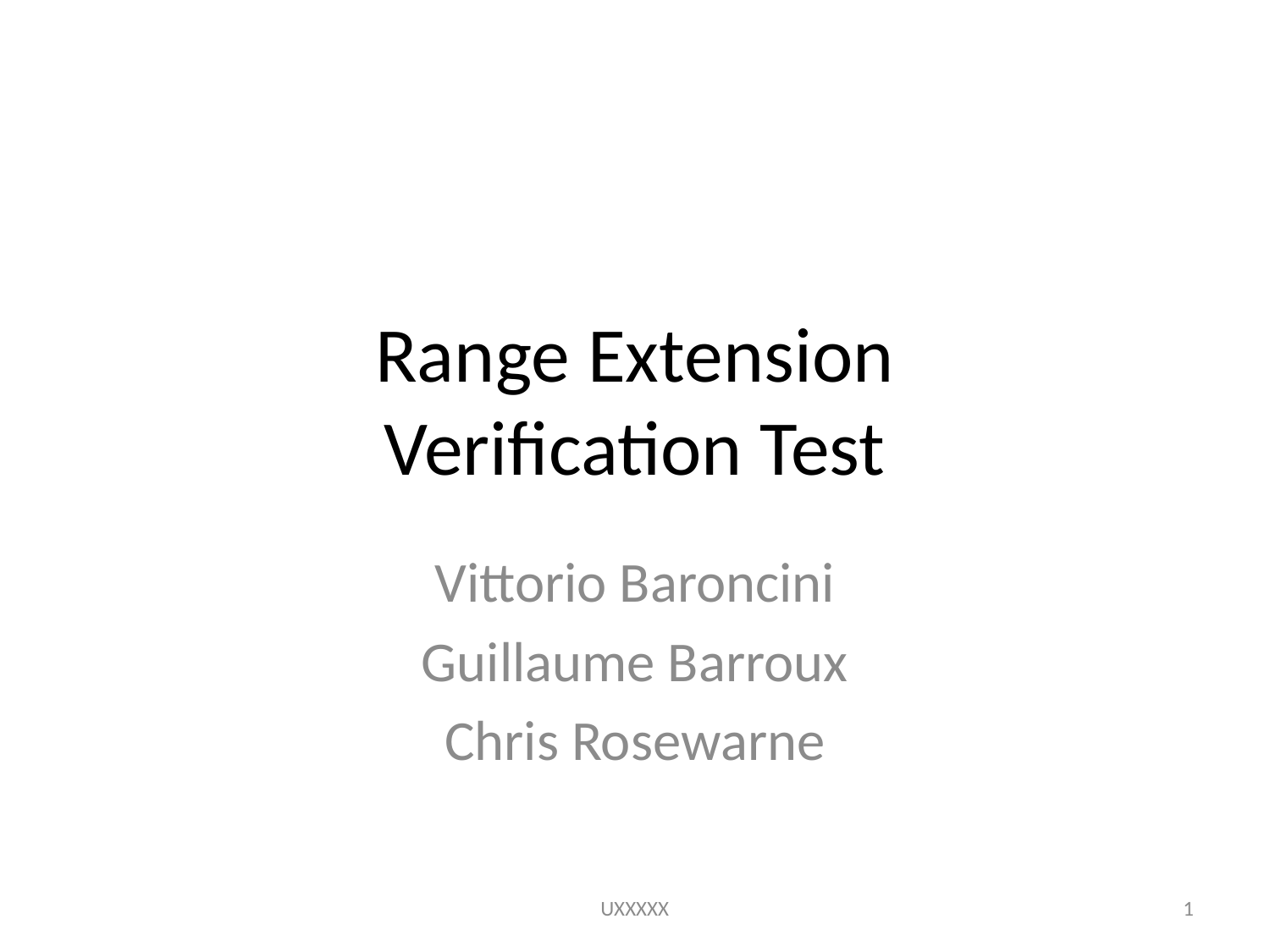

# Range Extension Verification Test
Vittorio Baroncini
Guillaume Barroux
Chris Rosewarne

UXXXXX
1